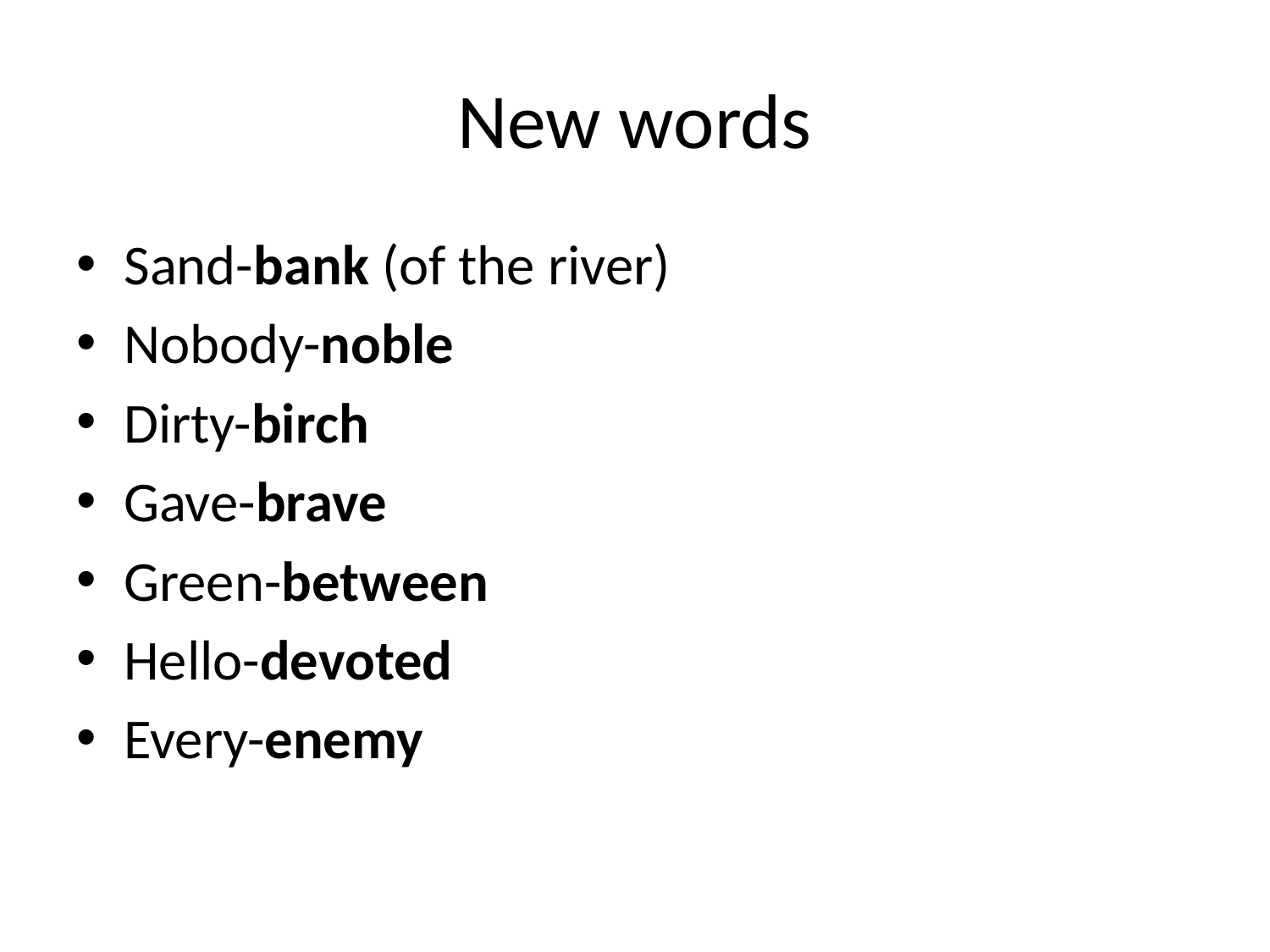

# New words
Sand-bank (of the river)
Nobody-noble
Dirty-birch
Gave-brave
Green-between
Hello-devoted
Every-enemy